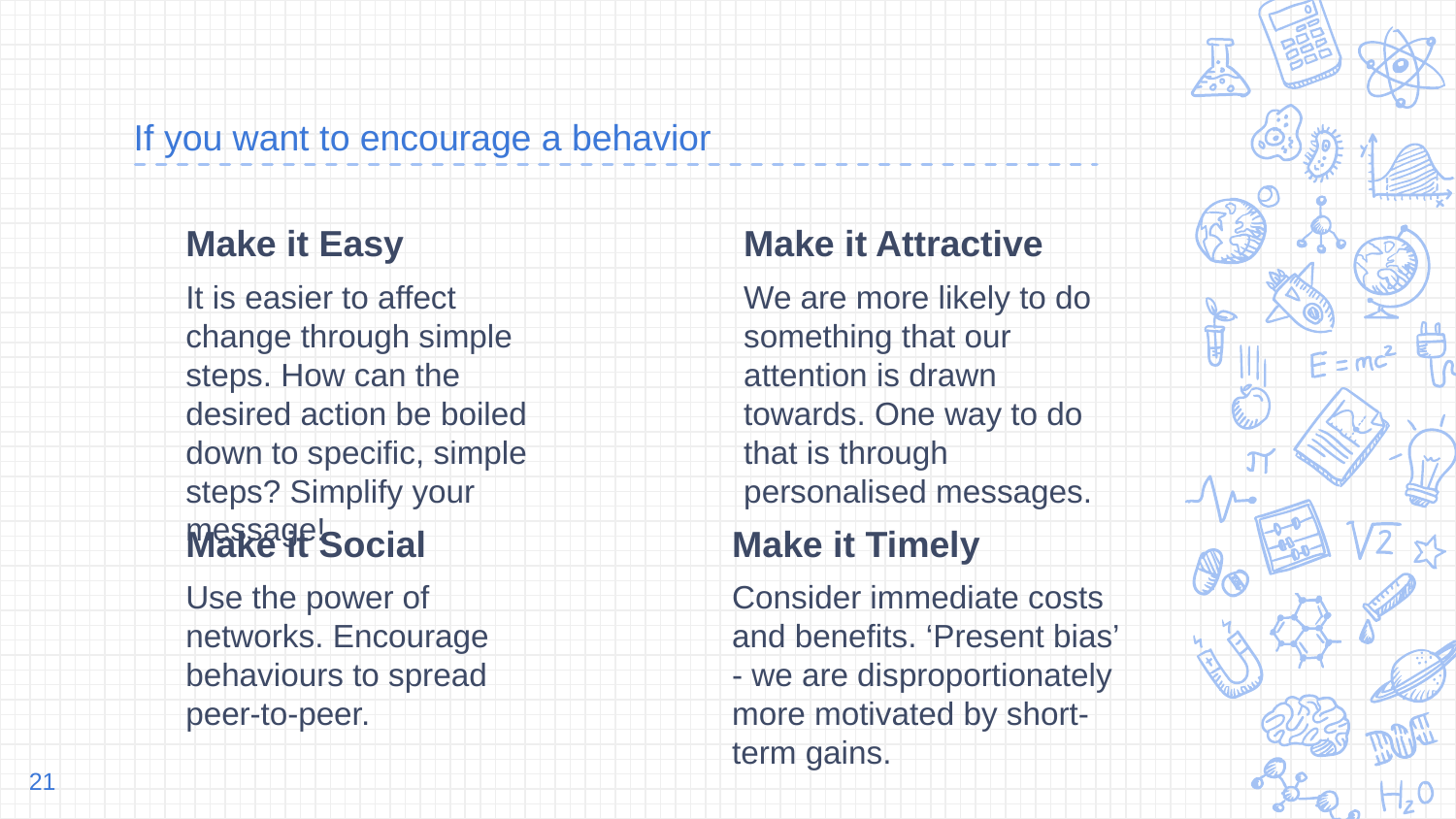

# If you want to encourage a behavior
Make it Easy
It is easier to affect change through simple steps. How can the desired action be boiled down to specific, simple steps? Simplify your message!
Make it Attractive
We are more likely to do something that our attention is drawn towards. One way to do that is through personalised messages.
Make it Social
Use the power of networks. Encourage behaviours to spread peer-to-peer.
Make it Timely
Consider immediate costs and benefits. ‘Present bias’ - we are disproportionately more motivated by short-term gains.

21